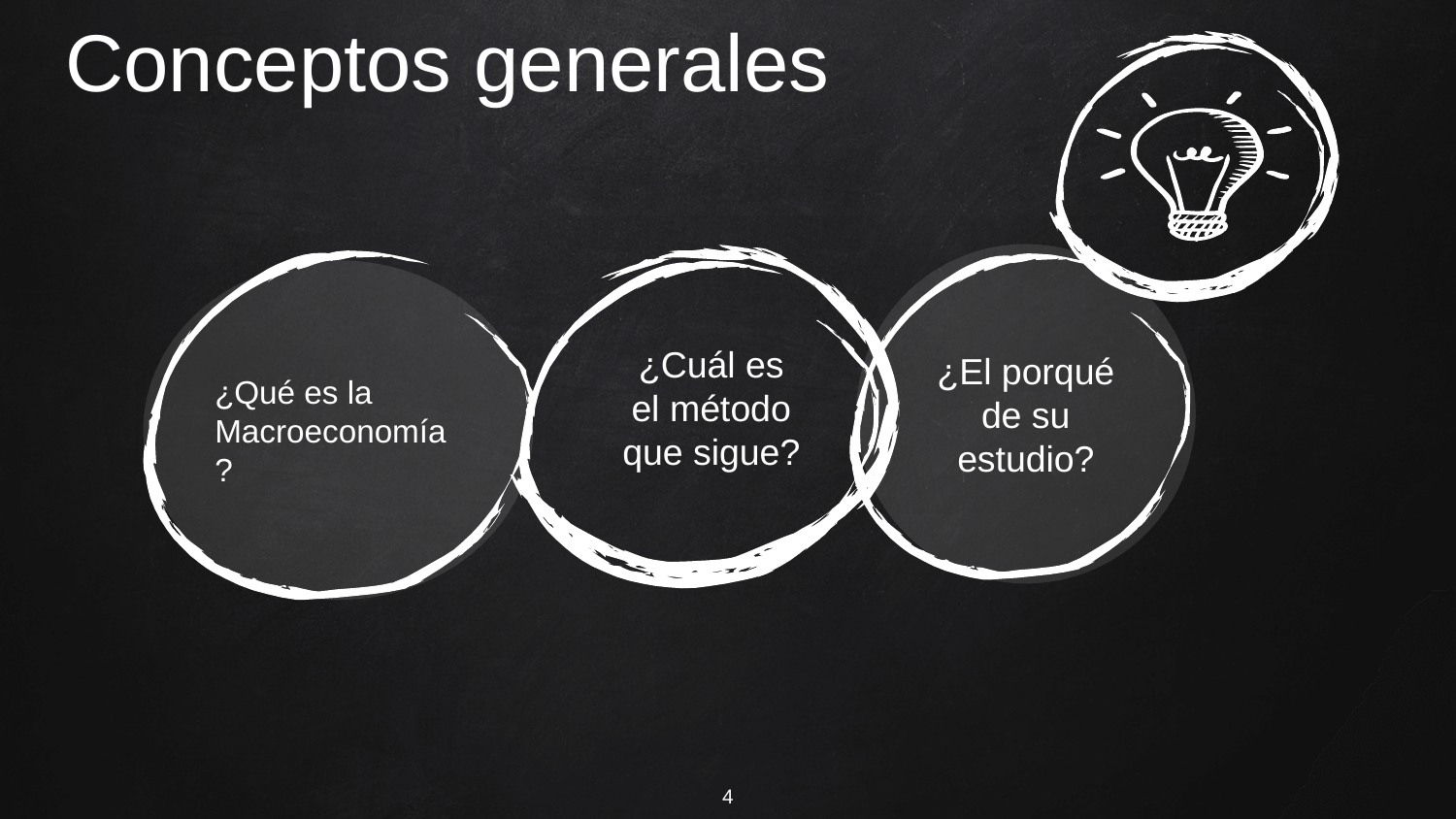

# Conceptos generales

¿El porqué de su estudio?

¿Qué es la Macroeconomía?
¿Cuál es
 el método
que sigue?
4